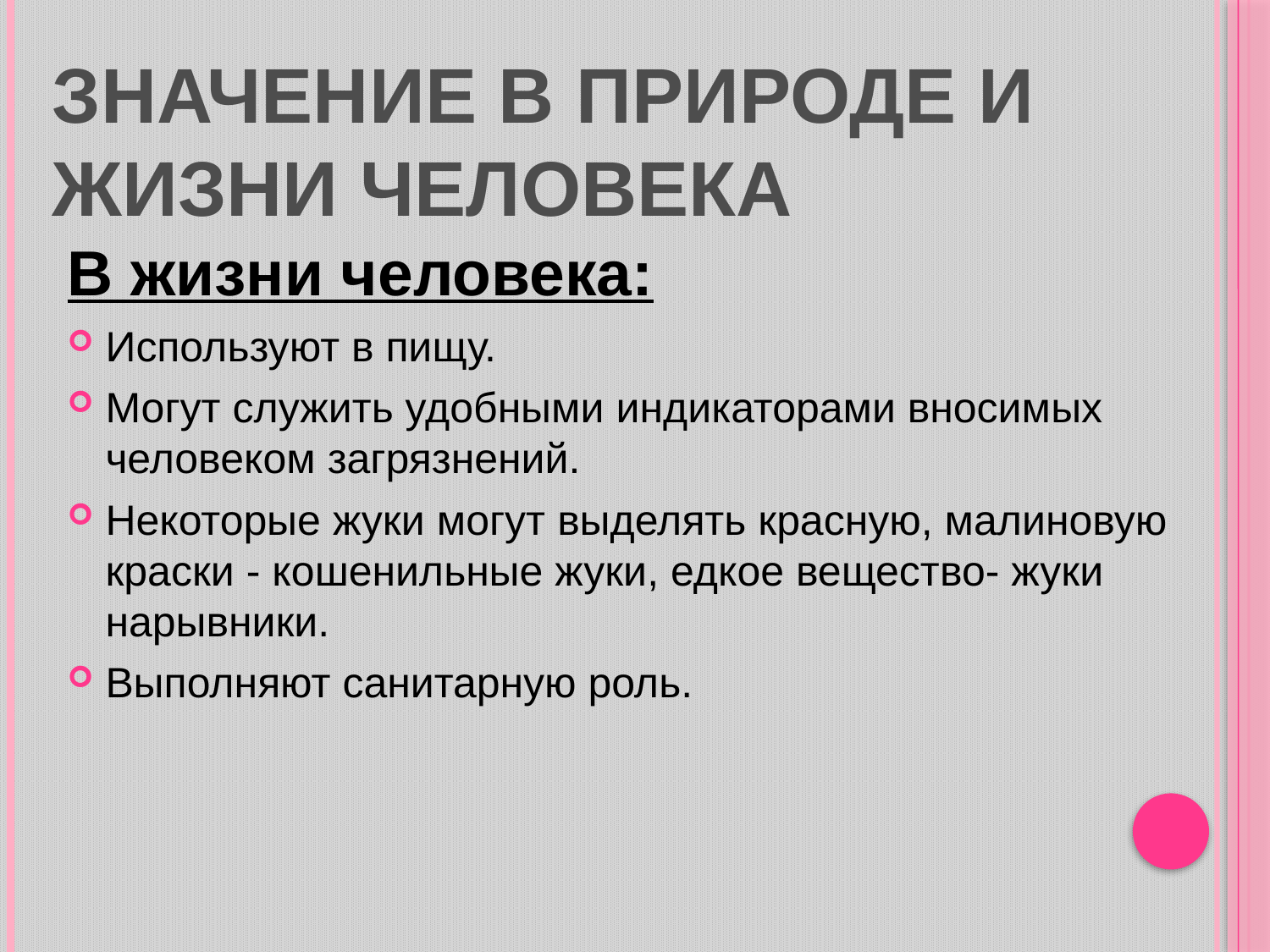

# Значение в природе и жизни человека
В жизни человека:
Используют в пищу.
Могут служить удобными индикаторами вносимых человеком загрязнений.
Некоторые жуки могут выделять красную, малиновую краски - кошенильные жуки, едкое вещество- жуки нарывники.
Выполняют санитарную роль.